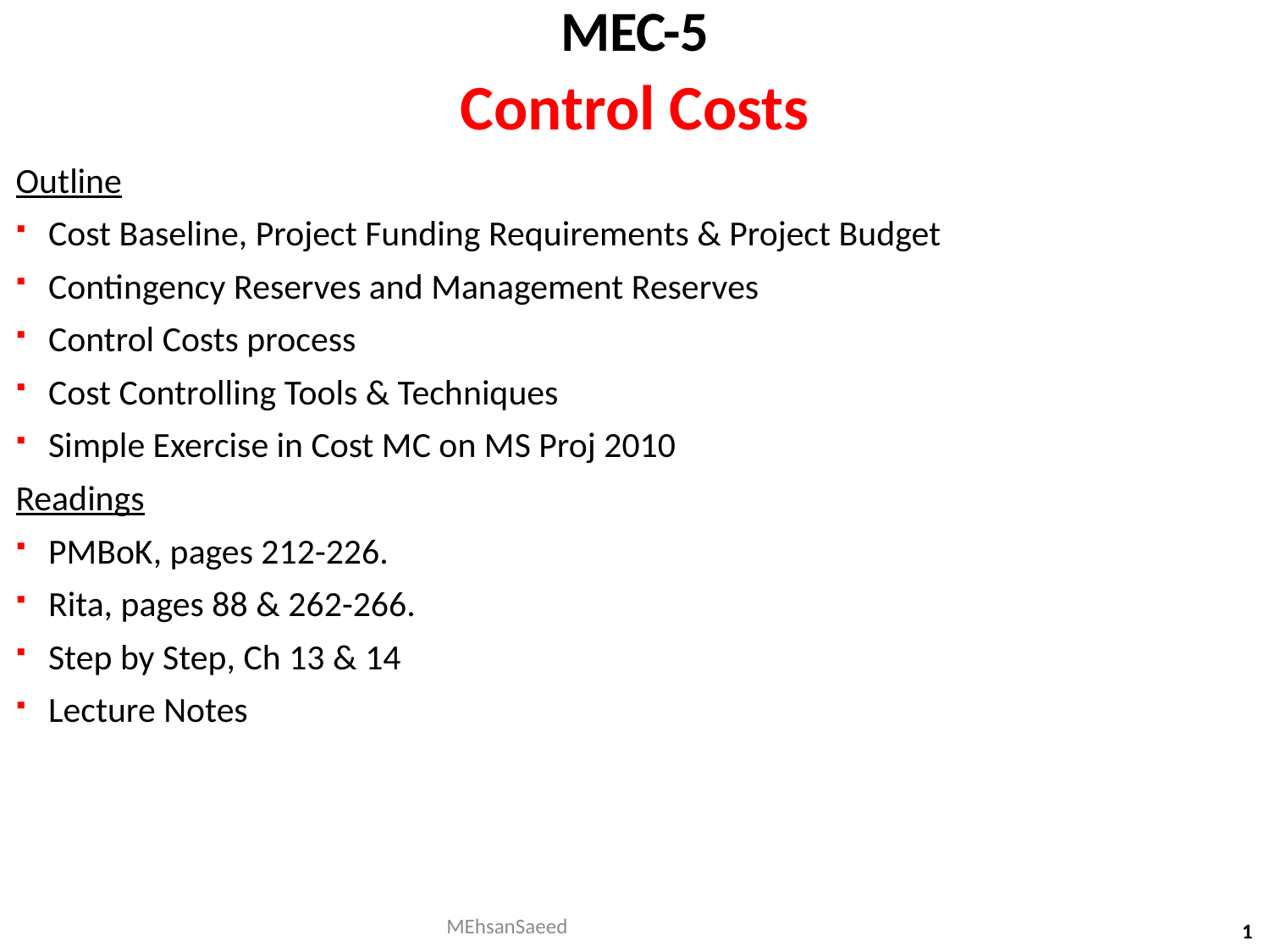

MEC-5
# Control Costs
Outline
Cost Baseline, Project Funding Requirements & Project Budget
Contingency Reserves and Management Reserves
Control Costs process
Cost Controlling Tools & Techniques
Simple Exercise in Cost MC on MS Proj 2010
Readings
PMBoK, pages 212-226.
Rita, pages 88 & 262-266.
Step by Step, Ch 13 & 14
Lecture Notes
MEhsanSaeed
1